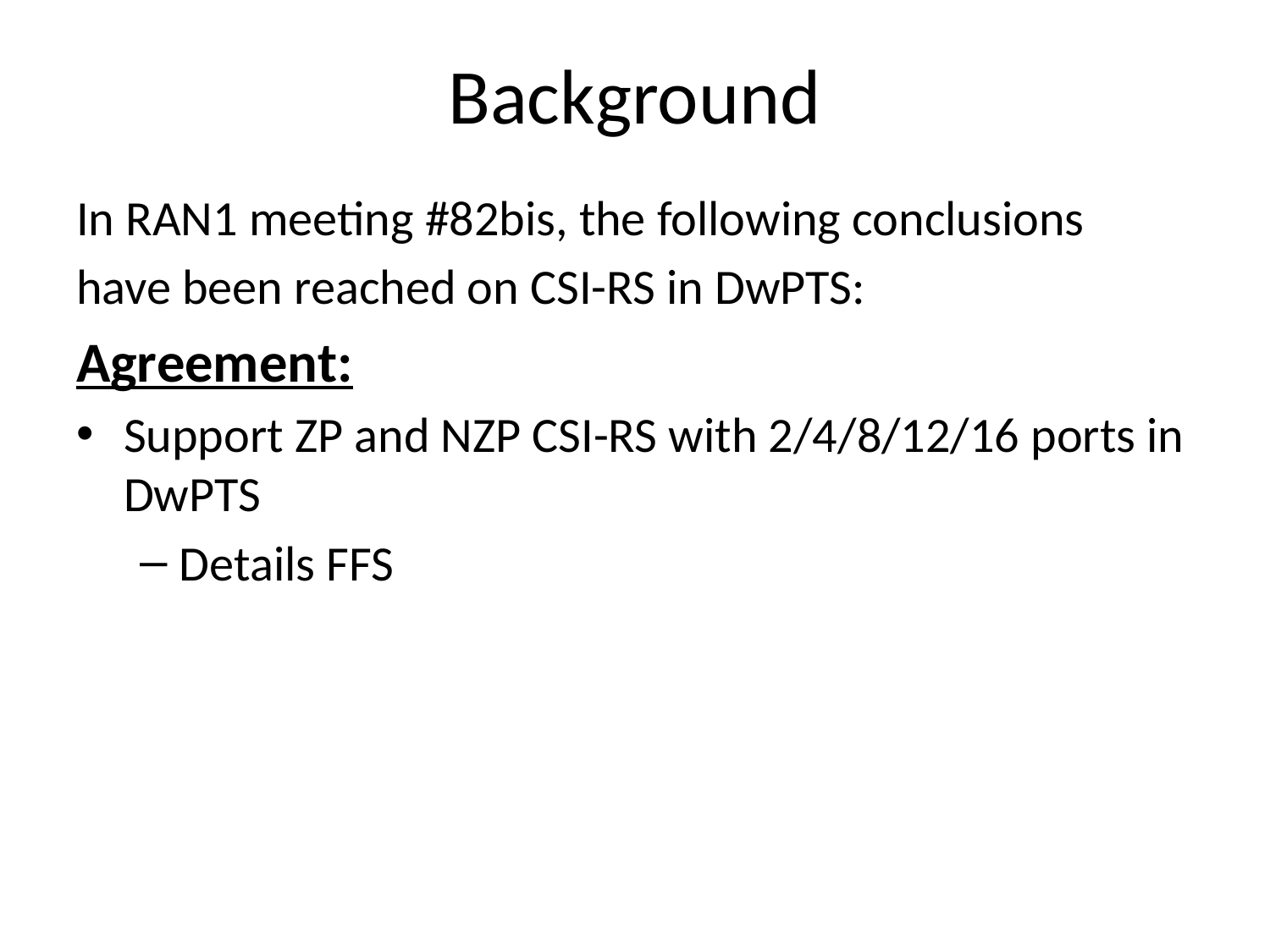

# Background
In RAN1 meeting #82bis, the following conclusions
have been reached on CSI-RS in DwPTS:
Agreement:
Support ZP and NZP CSI-RS with 2/4/8/12/16 ports in DwPTS
Details FFS